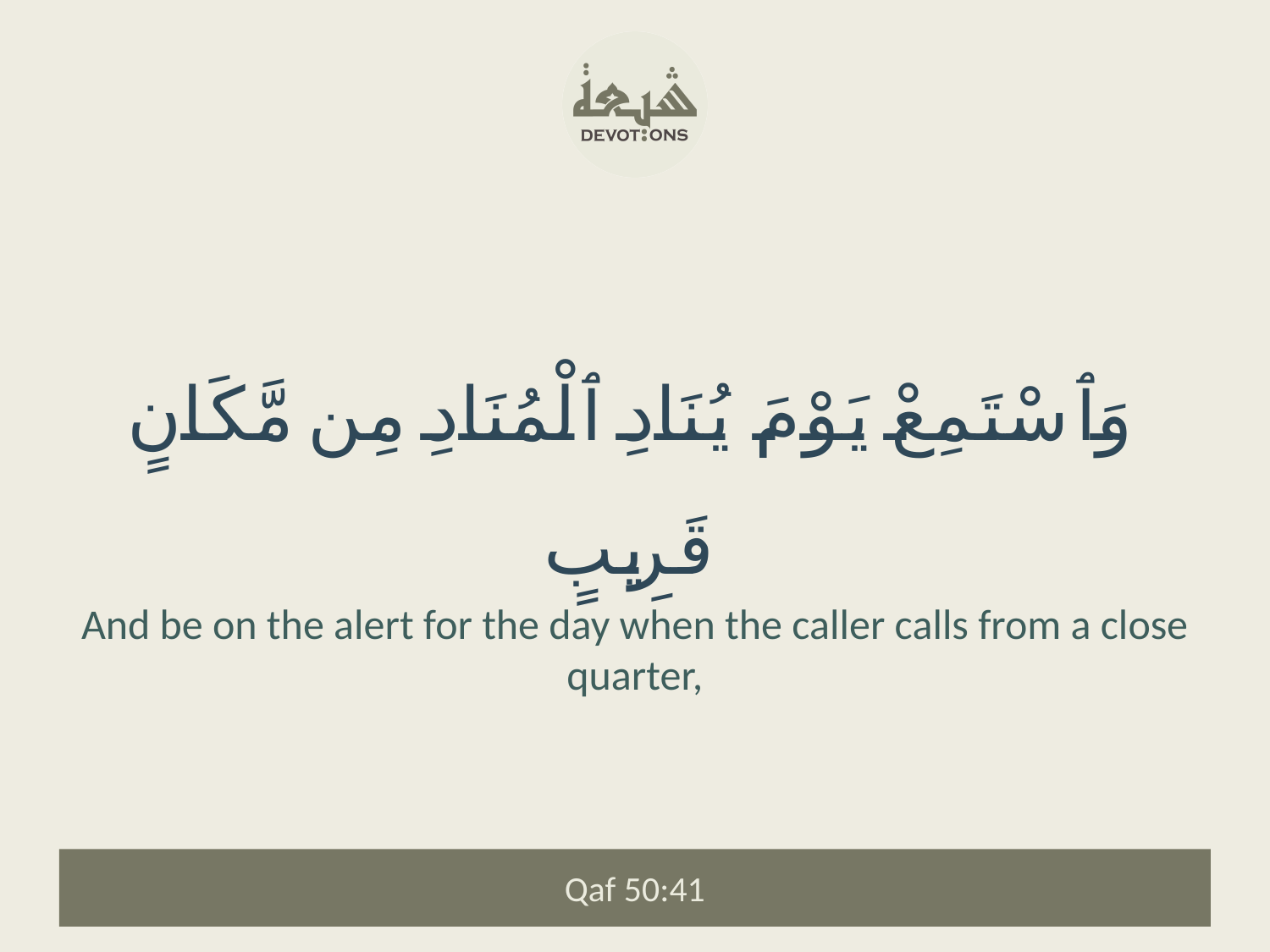

وَٱسْتَمِعْ يَوْمَ يُنَادِ ٱلْمُنَادِ مِن مَّكَانٍ قَرِيبٍ
And be on the alert for the day when the caller calls from a close quarter,
Qaf 50:41